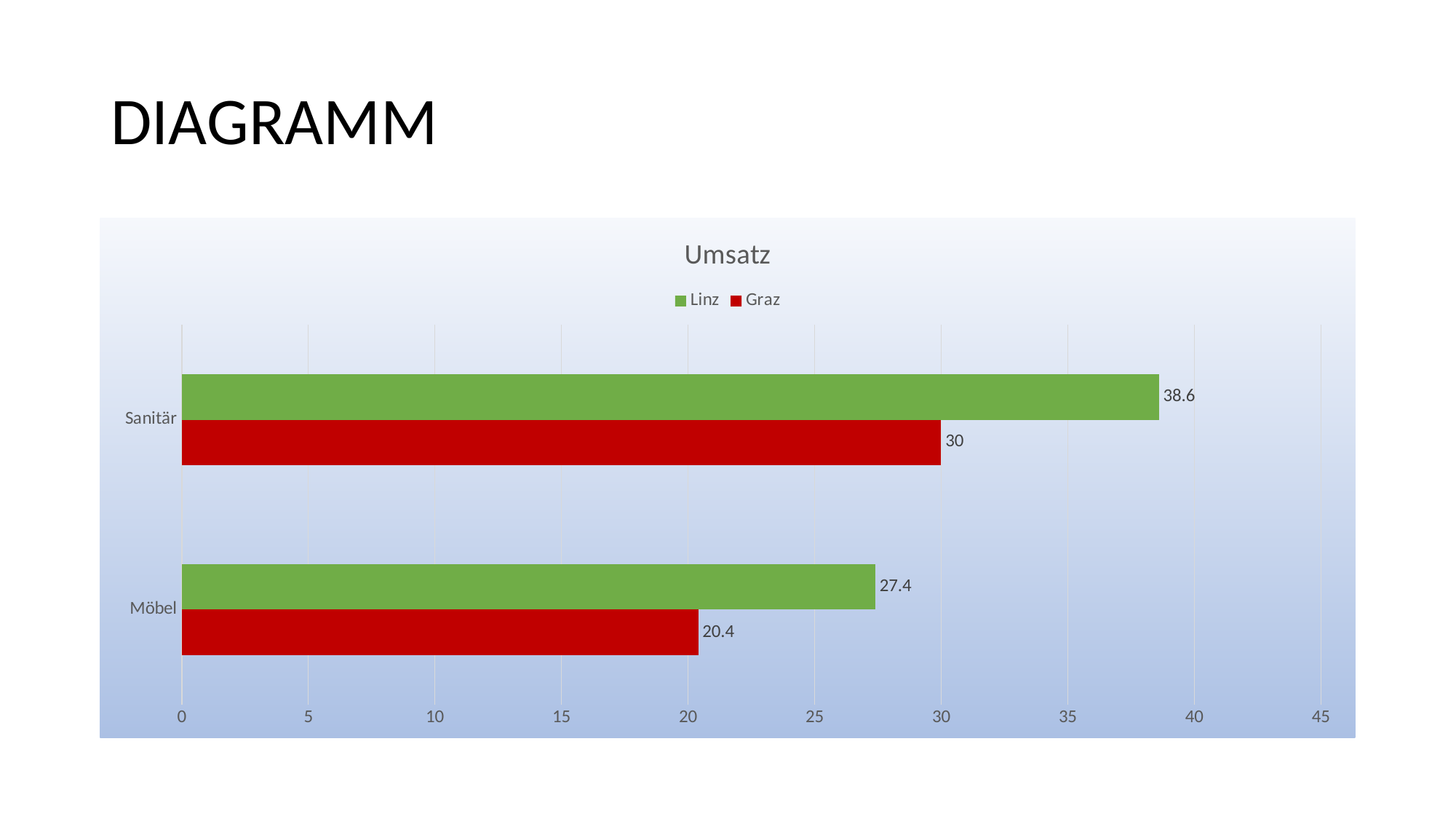

# DIAGRAMM

### Chart: Umsatz

| Category | Graz | Linz |
|---|---|---|
| Möbel | 20.4 | 27.4 |
| Sanitär | 30.0 | 38.6 |